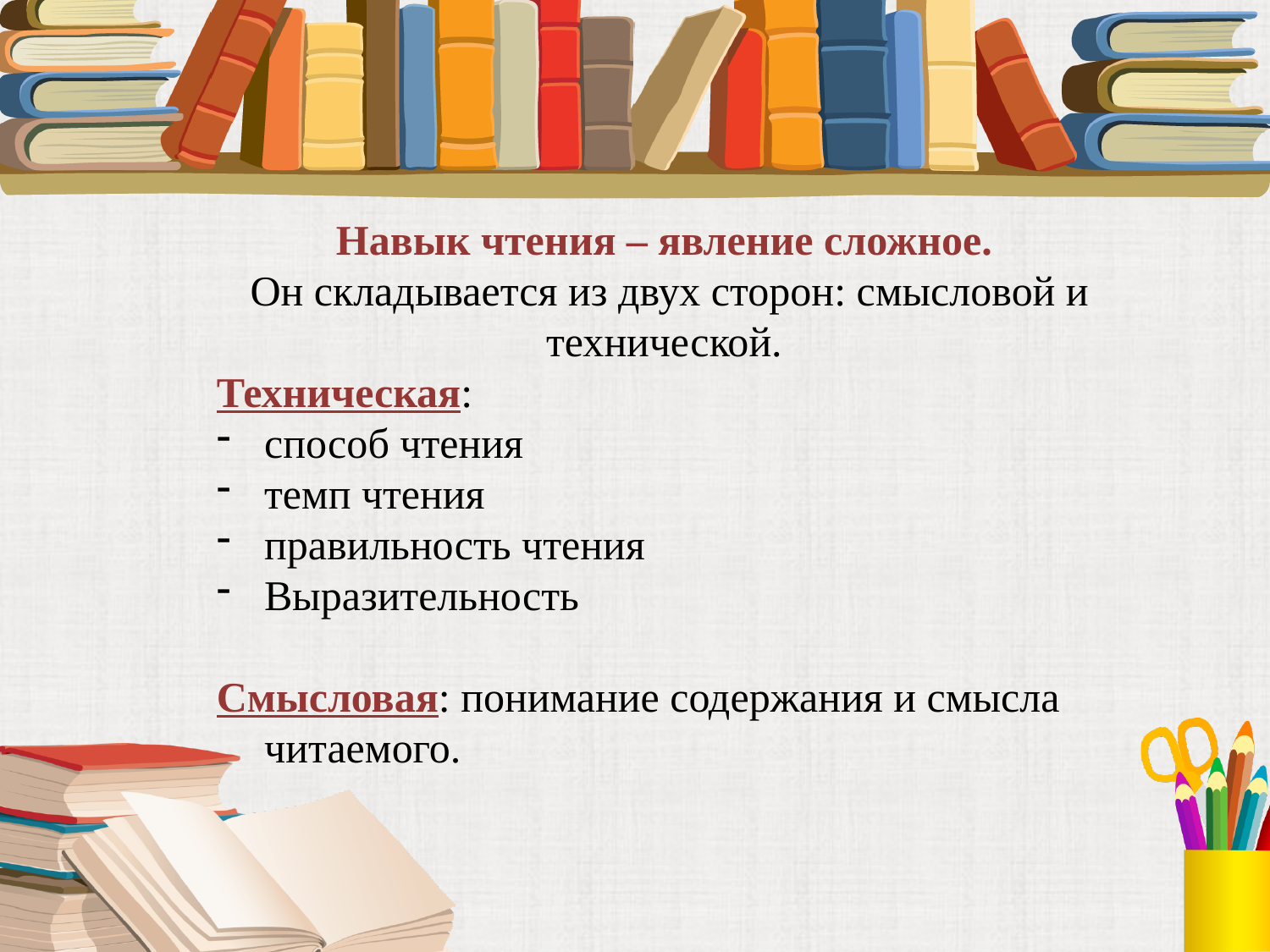

Навык чтения – явление сложное.
Он складывается из двух сторон: смысловой и технической.
Техническая:
способ чтения
темп чтения
правильность чтения
Выразительность

Смысловая: понимание содержания и смысла читаемого.